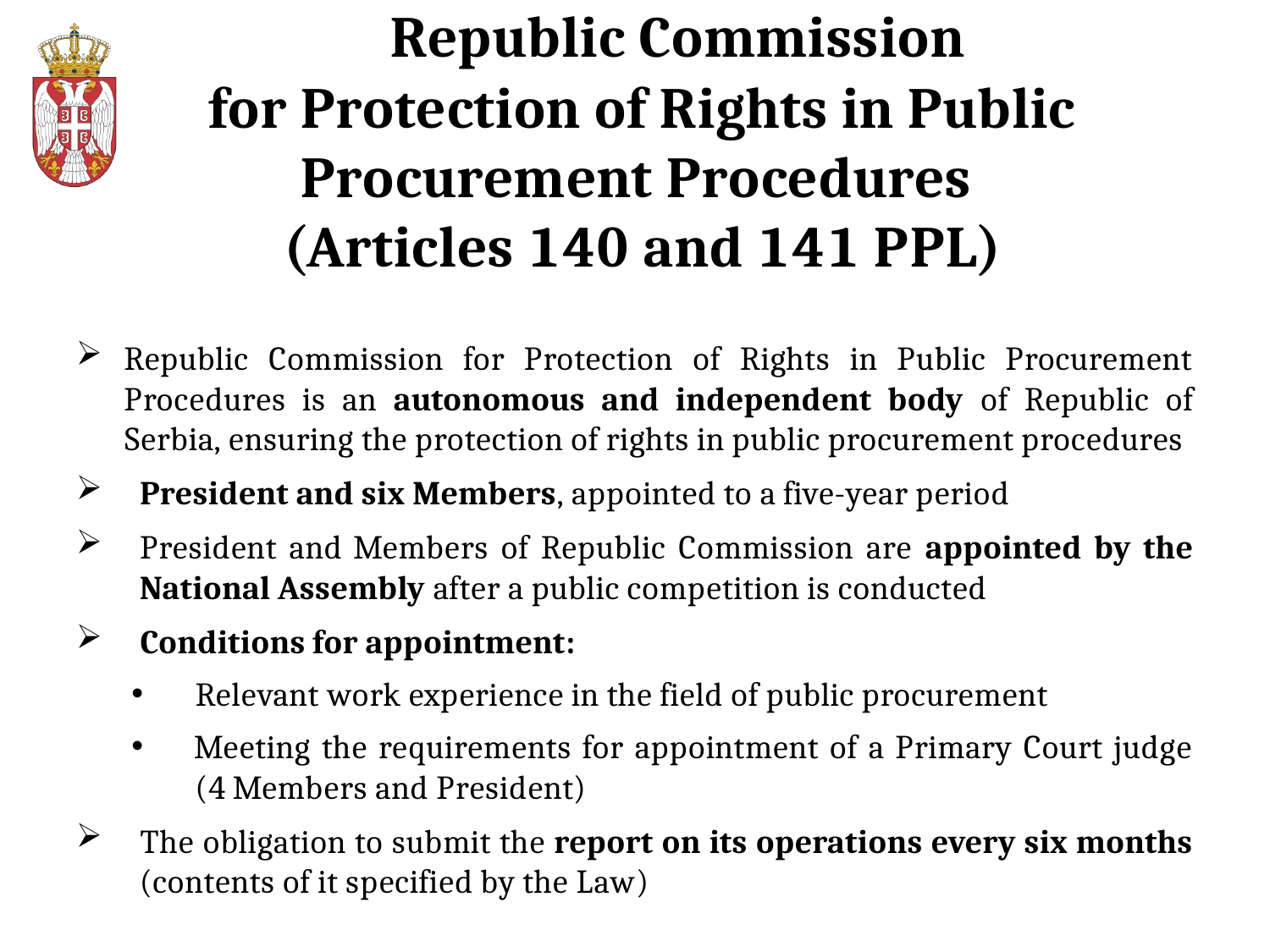

# Republic Commission for Protection of Rights in Public Procurement Procedures (Articles 140 and 141 PPL)

Republic Commission for Protection of Rights in Public Procurement Procedures is an autonomous and independent body of Republic of Serbia, ensuring the protection of rights in public procurement procedures
President and six Members, appointed to a five-year period
President and Members of Republic Commission are appointed by the National Assembly after a public competition is conducted
Conditions for appointment:
Relevant work experience in the field of public procurement
Meeting the requirements for appointment of a Primary Court judge (4 Members and President)
The obligation to submit the report on its operations every six months (contents of it specified by the Law)